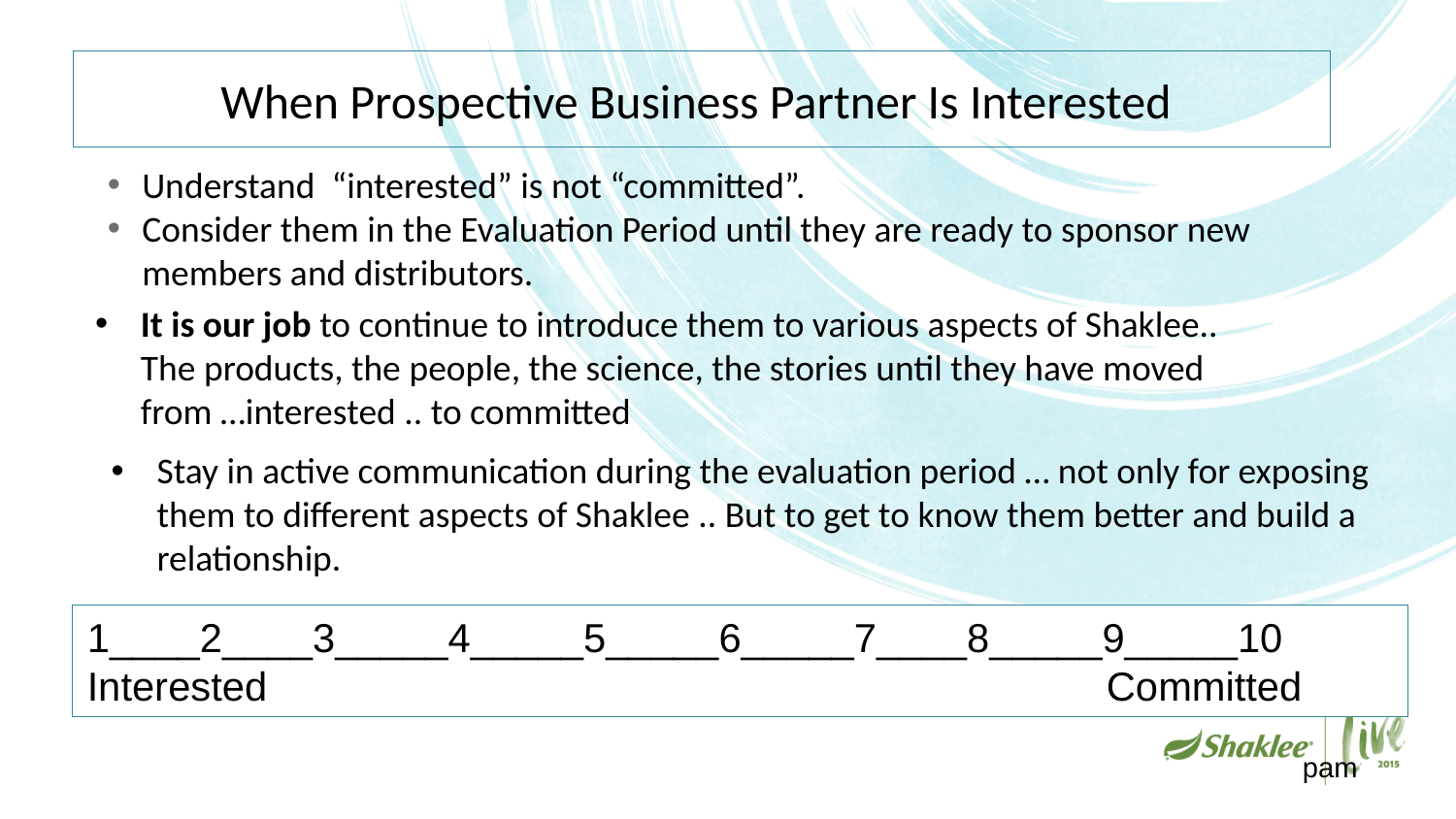

# When Prospective Business Partner Is Interested
Understand  “interested” is not “committed”.
Consider them in the Evaluation Period until they are ready to sponsor new members and distributors.

It is our job to continue to introduce them to various aspects of Shaklee.. The products, the people, the science, the stories until they have moved from …interested .. to committed
Stay in active communication during the evaluation period … not only for exposing them to different aspects of Shaklee .. But to get to know them better and build a relationship.
1____2____3_____4_____5_____6_____7____8_____9_____10 Interested 						Committed
pam